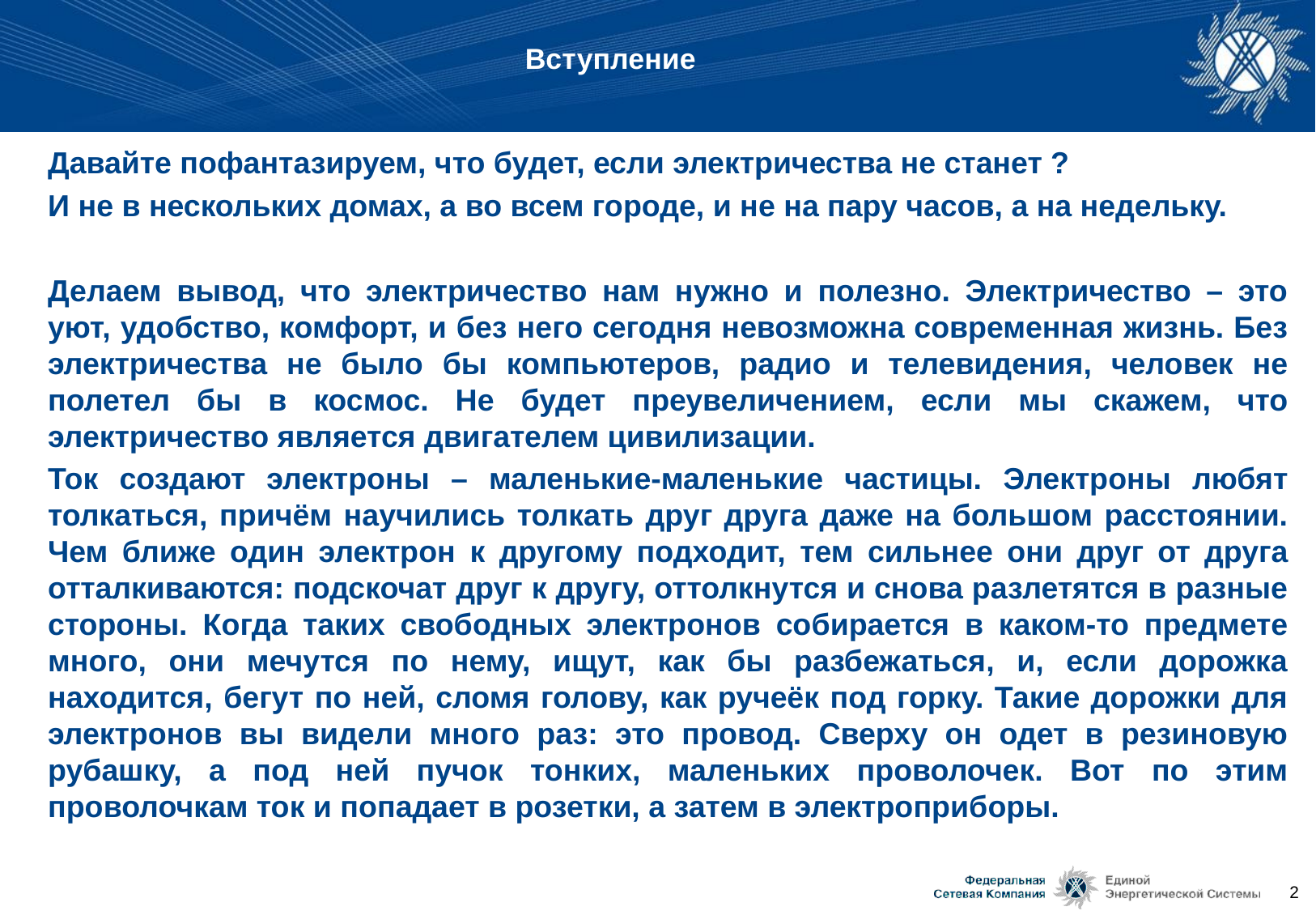

# Вступление
Давайте пофантазируем, что будет, если электричества не станет ?
И не в нескольких домах, а во всем городе, и не на пару часов, а на недельку.

Делаем вывод, что электричество нам нужно и полезно. Электричество – это уют, удобство, комфорт, и без него сегодня невозможна современная жизнь. Без электричества не было бы компьютеров, радио и телевидения, человек не полетел бы в космос. Не будет преувеличением, если мы скажем, что электричество является двигателем цивилизации.
Ток создают электроны – маленькие-маленькие частицы. Электроны любят толкаться, причём научились толкать друг друга даже на большом расстоянии. Чем ближе один электрон к другому подходит, тем сильнее они друг от друга отталкиваются: подскочат друг к другу, оттолкнутся и снова разлетятся в разные стороны. Когда таких свободных электронов собирается в каком-то предмете много, они мечутся по нему, ищут, как бы разбежаться, и, если дорожка находится, бегут по ней, сломя голову, как ручеёк под горку. Такие дорожки для электронов вы видели много раз: это провод. Сверху он одет в резиновую рубашку, а под ней пучок тонких, маленьких проволочек. Вот по этим проволочкам ток и попадает в розетки, а затем в электроприборы.

2